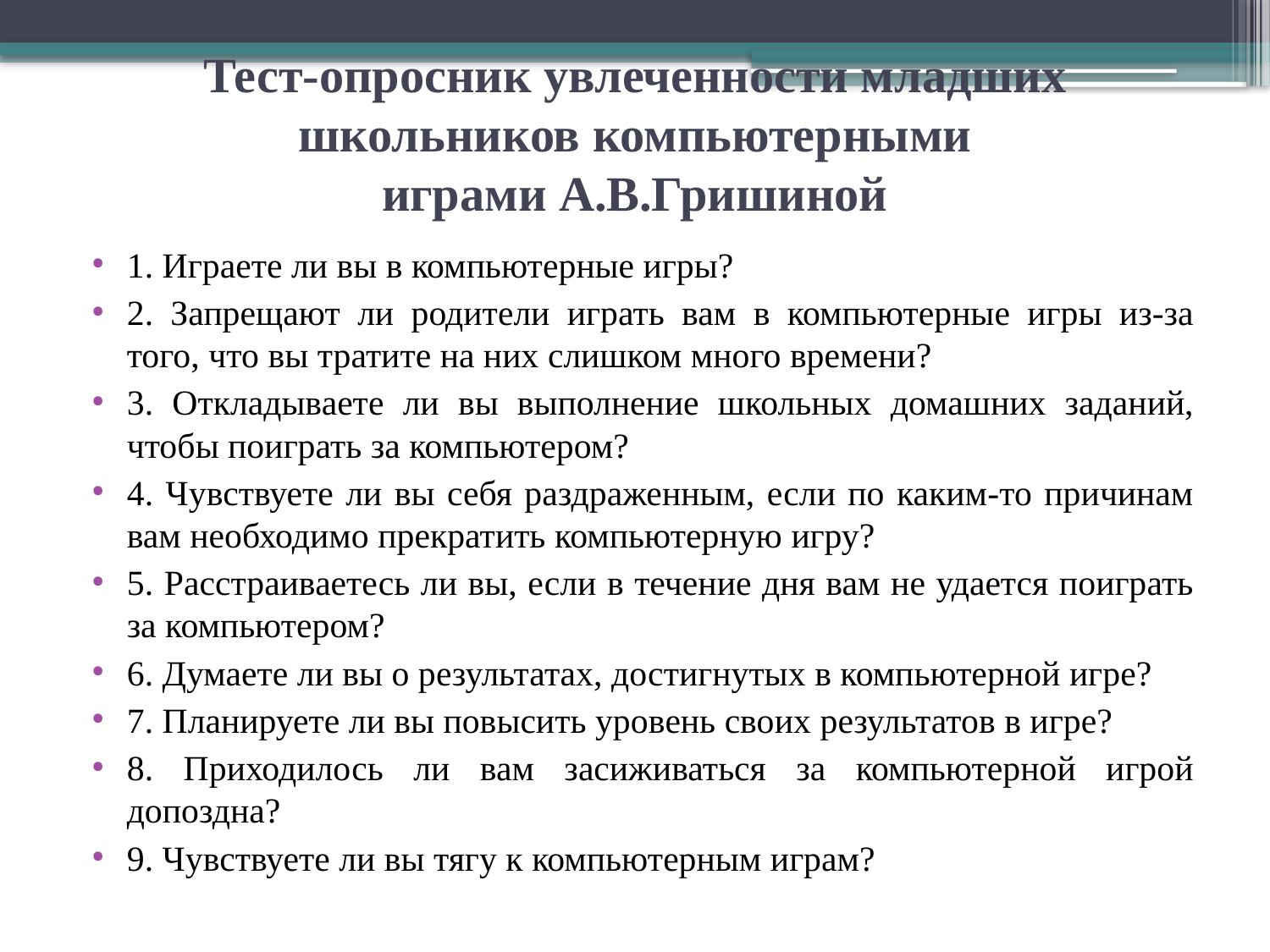

# Тест-опросник увлеченности младших школьников компьютерными играми А.В.Гришиной
1. Играете ли вы в компьютерные игры?
2. Запрещают ли родители играть вам в компьютерные игры из-за того, что вы тратите на них слишком много времени?
3. Откладываете ли вы выполнение школьных домашних заданий, чтобы поиграть за компьютером?
4. Чувствуете ли вы себя раздраженным, если по каким-то причинам вам необходимо прекратить компьютерную игру?
5. Расстраиваетесь ли вы, если в течение дня вам не удается поиграть за компьютером?
6. Думаете ли вы о результатах, достигнутых в компьютерной игре?
7. Планируете ли вы повысить уровень своих результатов в игре?
8. Приходилось ли вам засиживаться за компьютерной игрой допоздна?
9. Чувствуете ли вы тягу к компьютерным играм?